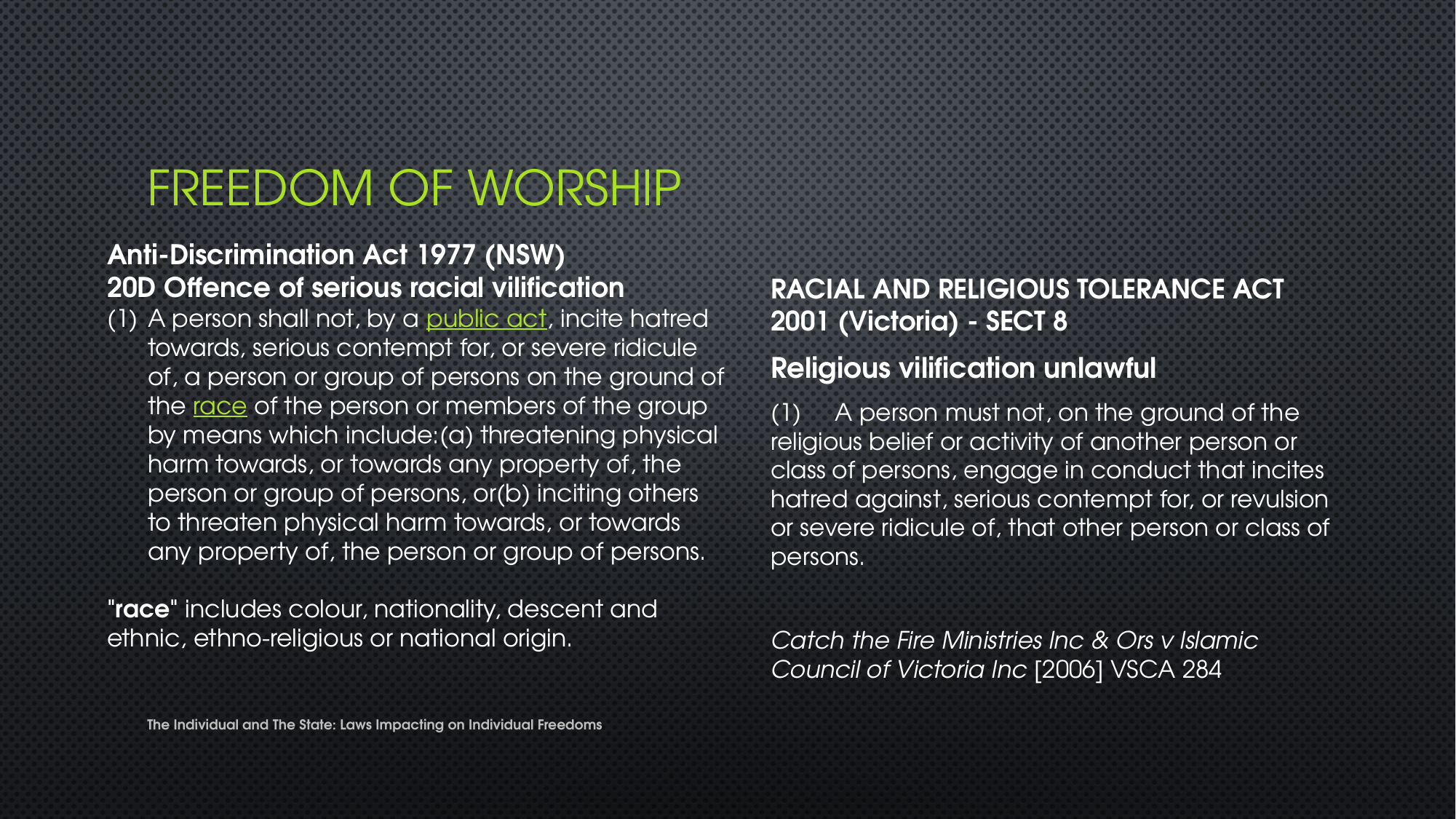

# Freedom of worship
Anti-Discrimination Act 1977 (NSW)
20D Offence of serious racial vilification
A person shall not, by a public act, incite hatred towards, serious contempt for, or severe ridicule of, a person or group of persons on the ground of the race of the person or members of the group by means which include:(a) threatening physical harm towards, or towards any property of, the person or group of persons, or(b) inciting others to threaten physical harm towards, or towards any property of, the person or group of persons.

"race" includes colour, nationality, descent and ethnic, ethno-religious or national origin.
RACIAL AND RELIGIOUS TOLERANCE ACT 2001 (Victoria) - SECT 8
Religious vilification unlawful
(1)     A person must not, on the ground of the religious belief or activity of another person or class of persons, engage in conduct that incites hatred against, serious contempt for, or revulsion or severe ridicule of, that other person or class of persons.

Catch the Fire Ministries Inc & Ors v Islamic Council of Victoria Inc [2006] VSCA 284

The Individual and The State: Laws Impacting on Individual Freedoms